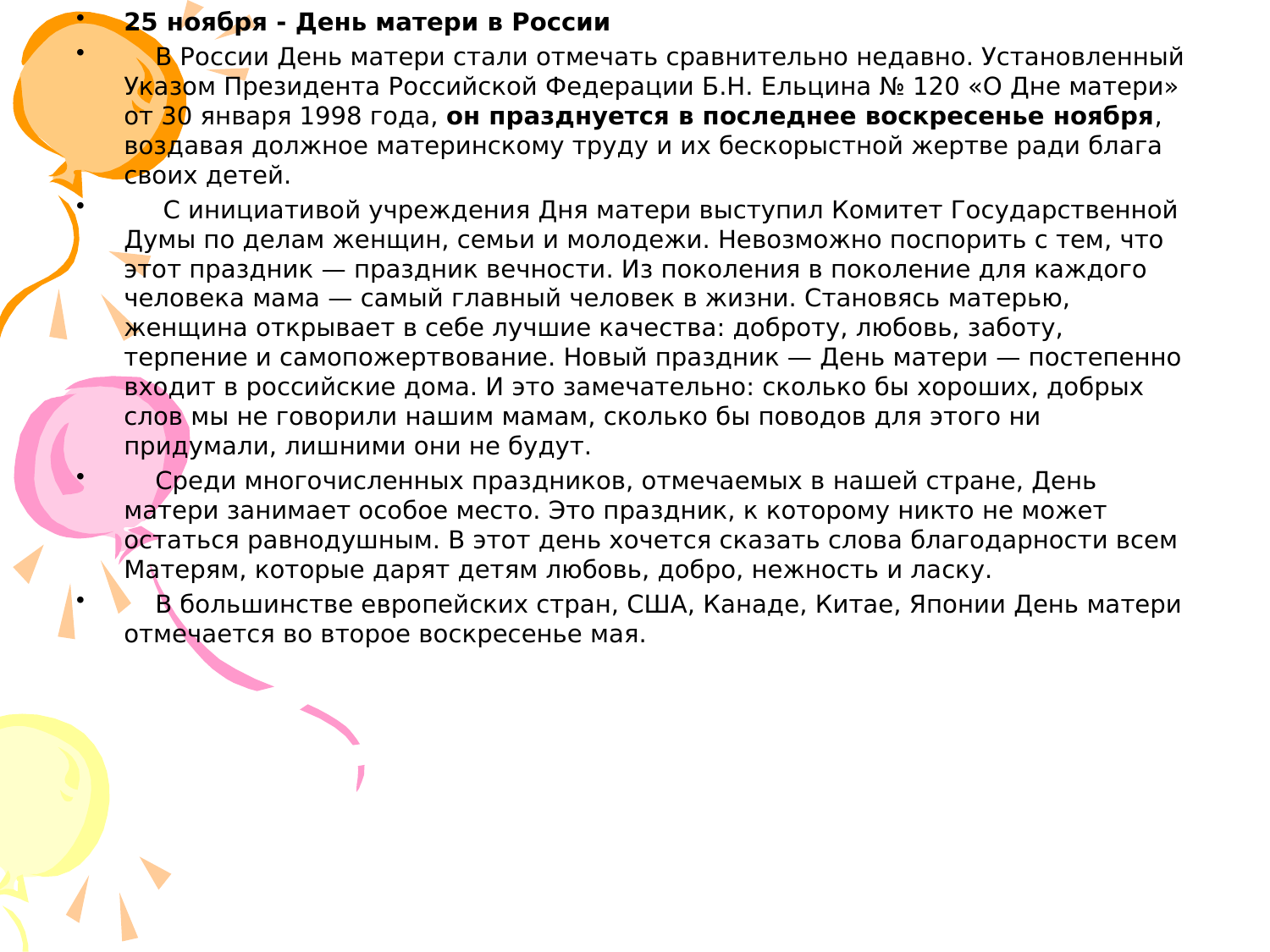

25 ноября - День матери в России
    В России День матери стали отмечать сравнительно недавно. Установленный Указом Президента Российской Федерации Б.Н. Ельцина № 120 «О Дне матери» от 30 января 1998 года, он празднуется в последнее воскресенье ноября, воздавая должное материнскому труду и их бескорыстной жертве ради блага своих детей.
     С инициативой учреждения Дня матери выступил Комитет Государственной Думы по делам женщин, семьи и молодежи. Невозможно поспорить с тем, что этот праздник — праздник вечности. Из поколения в поколение для каждого человека мама — самый главный человек в жизни. Становясь матерью, женщина открывает в себе лучшие качества: доброту, любовь, заботу, терпение и самопожертвование. Новый праздник — День матери — постепенно входит в российские дома. И это замечательно: сколько бы хороших, добрых слов мы не говорили нашим мамам, сколько бы поводов для этого ни придумали, лишними они не будут.
    Среди многочисленных праздников, отмечаемых в нашей стране, День матери занимает особое место. Это праздник, к которому никто не может остаться равнодушным. В этот день хочется сказать слова благодарности всем Матерям, которые дарят детям любовь, добро, нежность и ласку.
    В большинстве европейских стран, США, Канаде, Китае, Японии День матери отмечается во второе воскресенье мая.